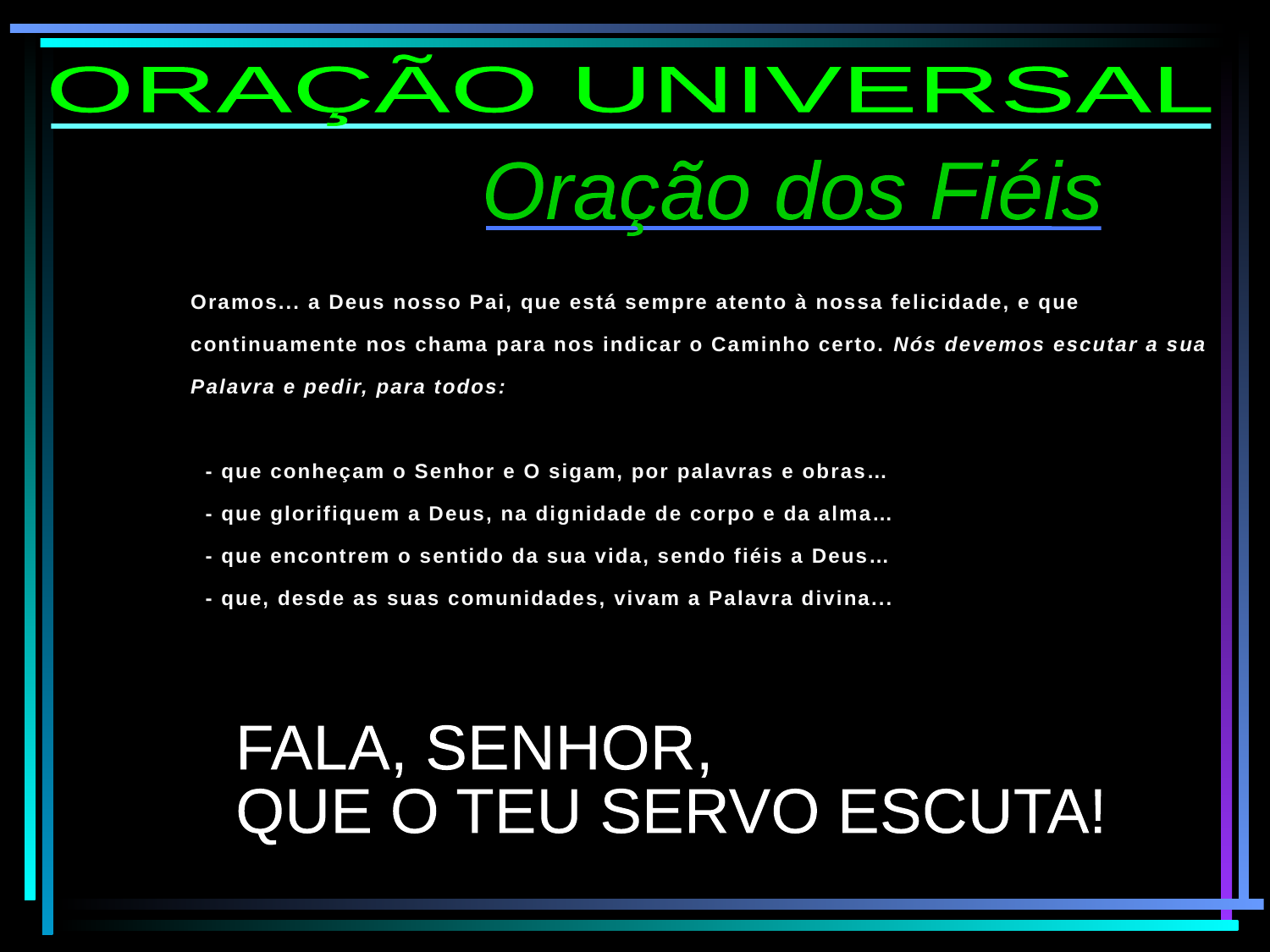

ORAÇÃO UNIVERSAL

Oração dos Fiéis

Oramos... a Deus nosso Pai, que está sempre atento à nossa felicidade, e que continuamente nos chama para nos indicar o Caminho certo. Nós devemos escutar a sua Palavra e pedir, para todos:

  - que conheçam o Senhor e O sigam, por palavras e obras…
  - que glorifiquem a Deus, na dignidade de corpo e da alma…
  - que encontrem o sentido da sua vida, sendo fiéis a Deus…
  - que, desde as suas comunidades, vivam a Palavra divina...
FALA, SENHOR,
QUE O TEU SERVO ESCUTA!